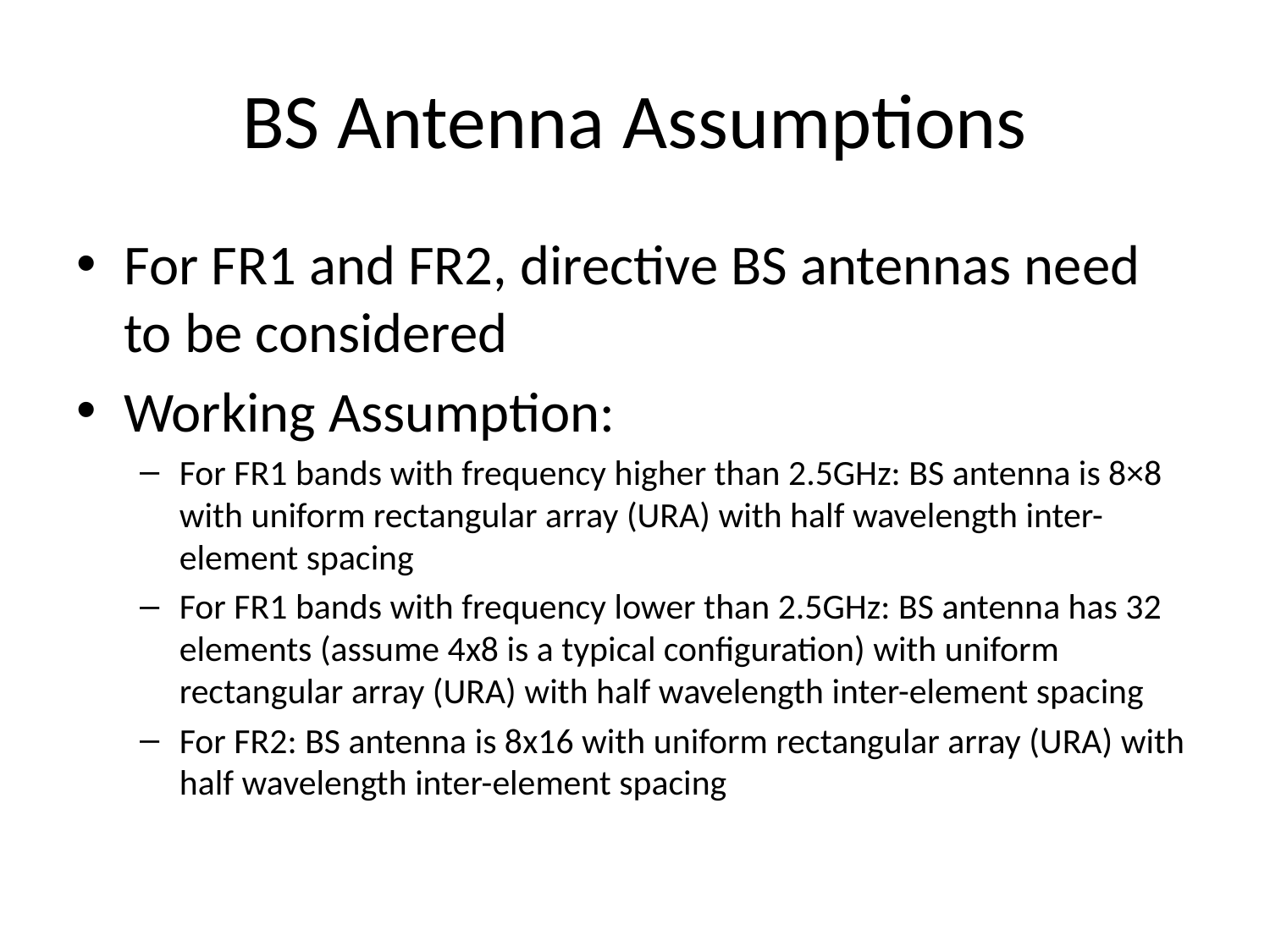

# BS Antenna Assumptions
For FR1 and FR2, directive BS antennas need to be considered
Working Assumption:
For FR1 bands with frequency higher than 2.5GHz: BS antenna is 8×8 with uniform rectangular array (URA) with half wavelength inter-element spacing
For FR1 bands with frequency lower than 2.5GHz: BS antenna has 32 elements (assume 4x8 is a typical configuration) with uniform rectangular array (URA) with half wavelength inter-element spacing
For FR2: BS antenna is 8x16 with uniform rectangular array (URA) with half wavelength inter-element spacing